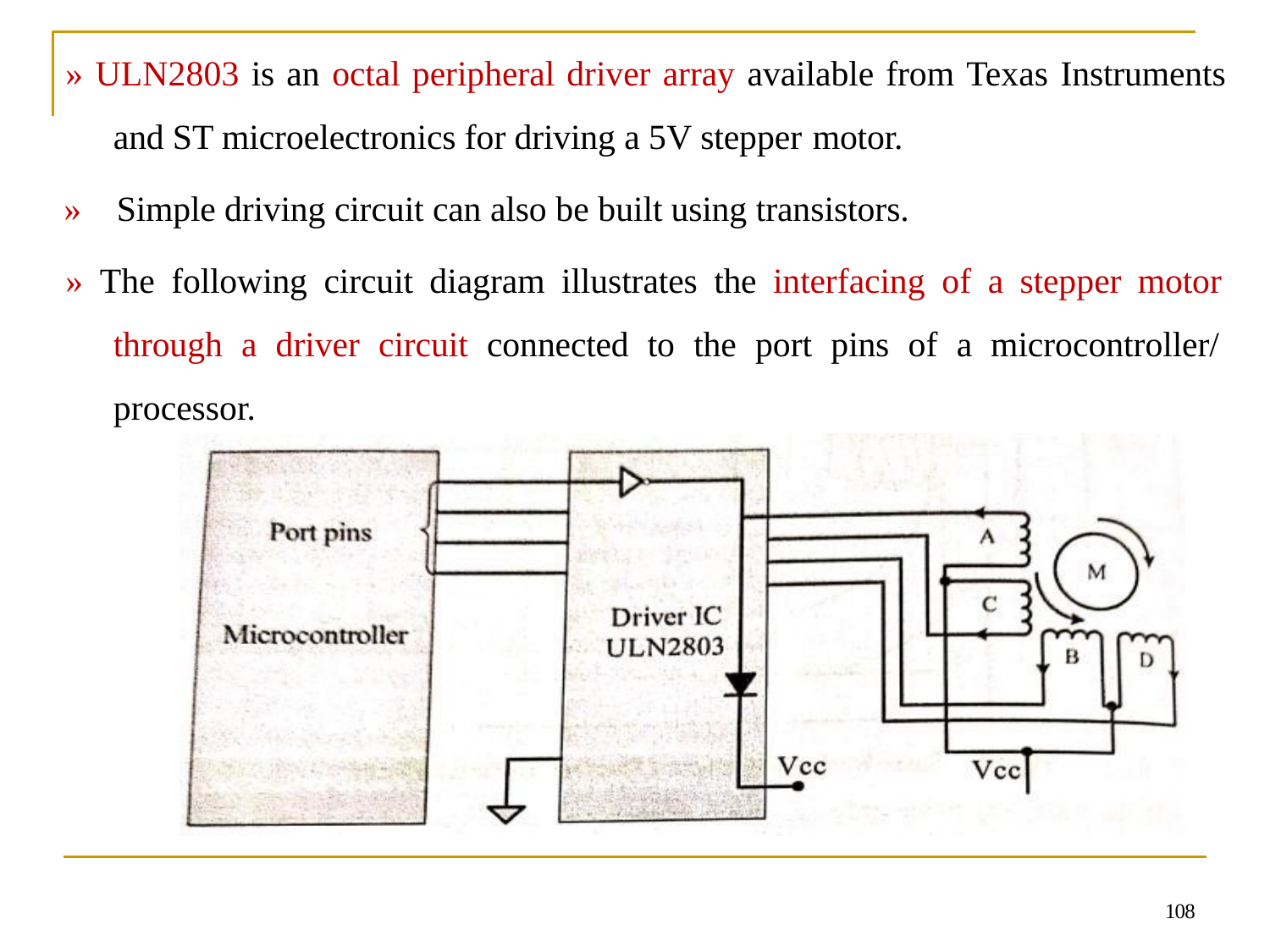

» ULN2803 is an octal peripheral driver array available from Texas Instruments  and ST microelectronics for driving a 5V stepper motor.
»    Simple driving circuit can also be built using transistors.
» The following circuit diagram illustrates the interfacing of a stepper motor  through a driver circuit connected to the port pins of a microcontroller/  processor.

108